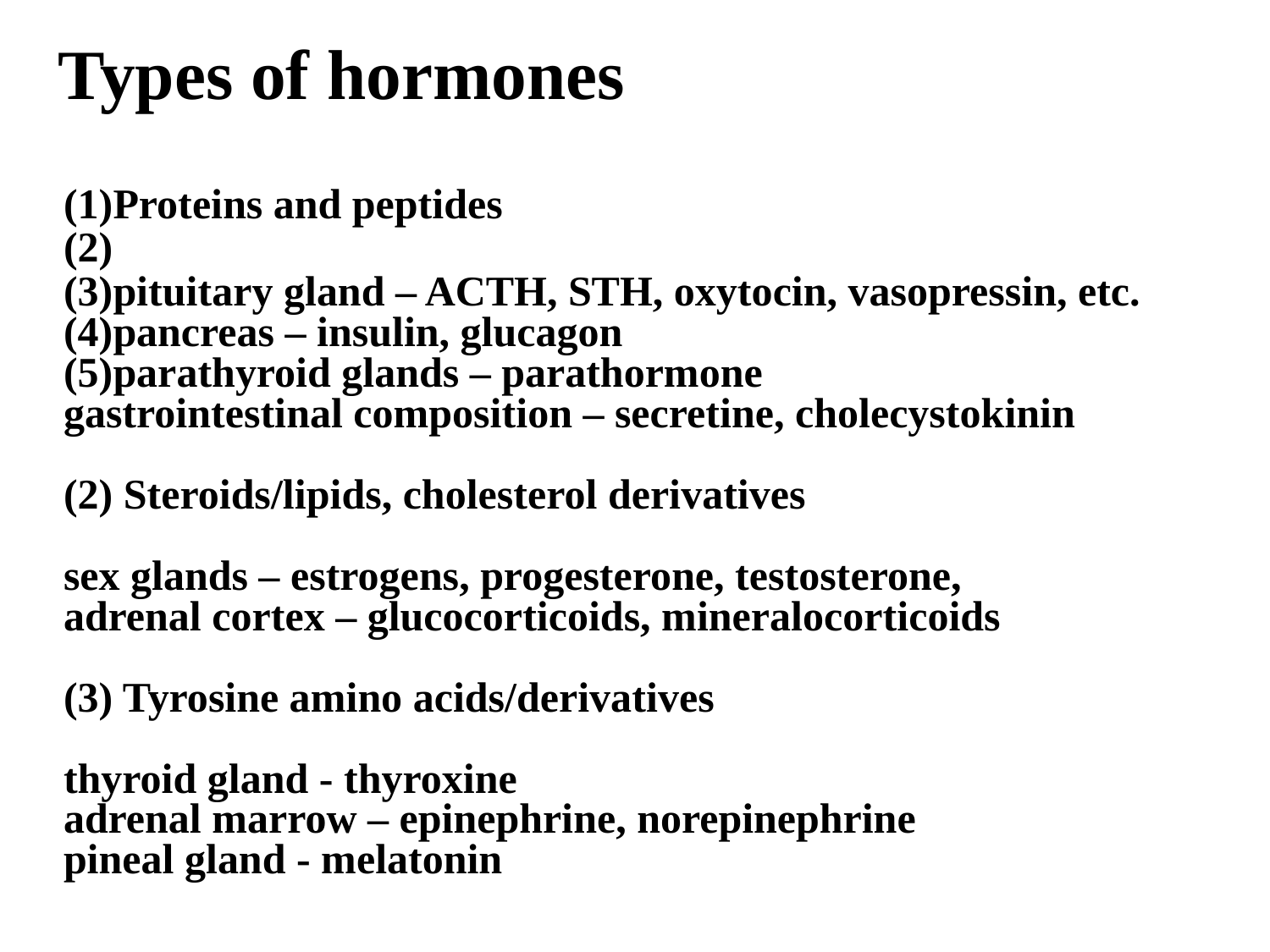

# Types of hormones

Proteins and peptides

pituitary gland – ACTH, STH, oxytocin, vasopressin, etc.
pancreas – insulin, glucagon
parathyroid glands – parathormone
gastrointestinal composition – secretine, cholecystokinin

(2) Steroids/lipids, cholesterol derivatives

sex glands – estrogens, progesterone, testosterone,
adrenal cortex – glucocorticoids, mineralocorticoids

(3) Tyrosine amino acids/derivatives

thyroid gland - thyroxine
adrenal marrow – epinephrine, norepinephrine
pineal gland - melatonin